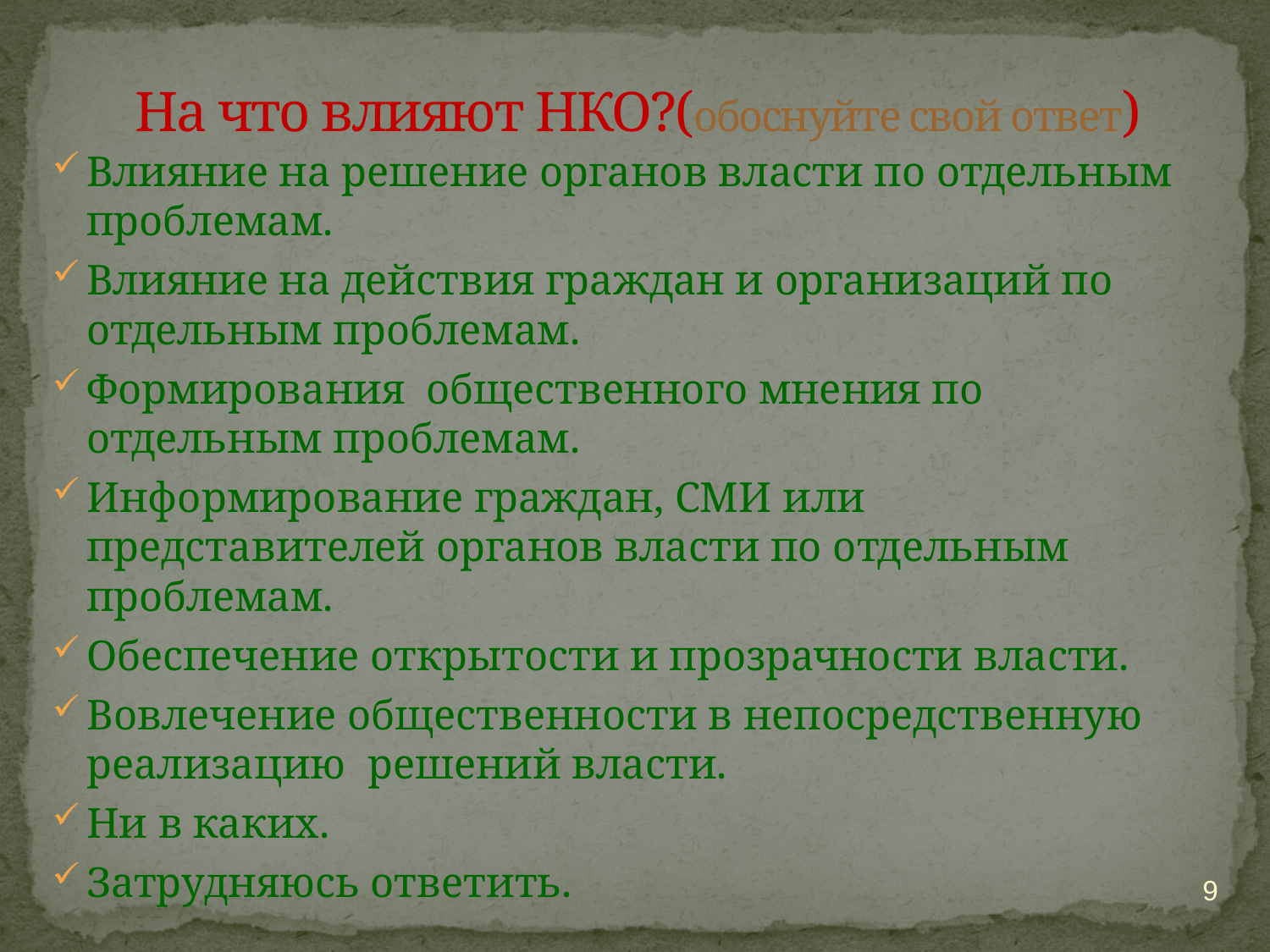

# На что влияют НКО?(обоснуйте свой ответ)
Влияние на решение органов власти по отдельным проблемам.
Влияние на действия граждан и организаций по отдельным проблемам.
Формирования  общественного мнения по отдельным проблемам.
Информирование граждан, СМИ или представителей органов власти по отдельным проблемам.
Обеспечение открытости и прозрачности власти.
Вовлечение общественности в непосредственную реализацию  решений власти.
Ни в каких.
Затрудняюсь ответить.

9